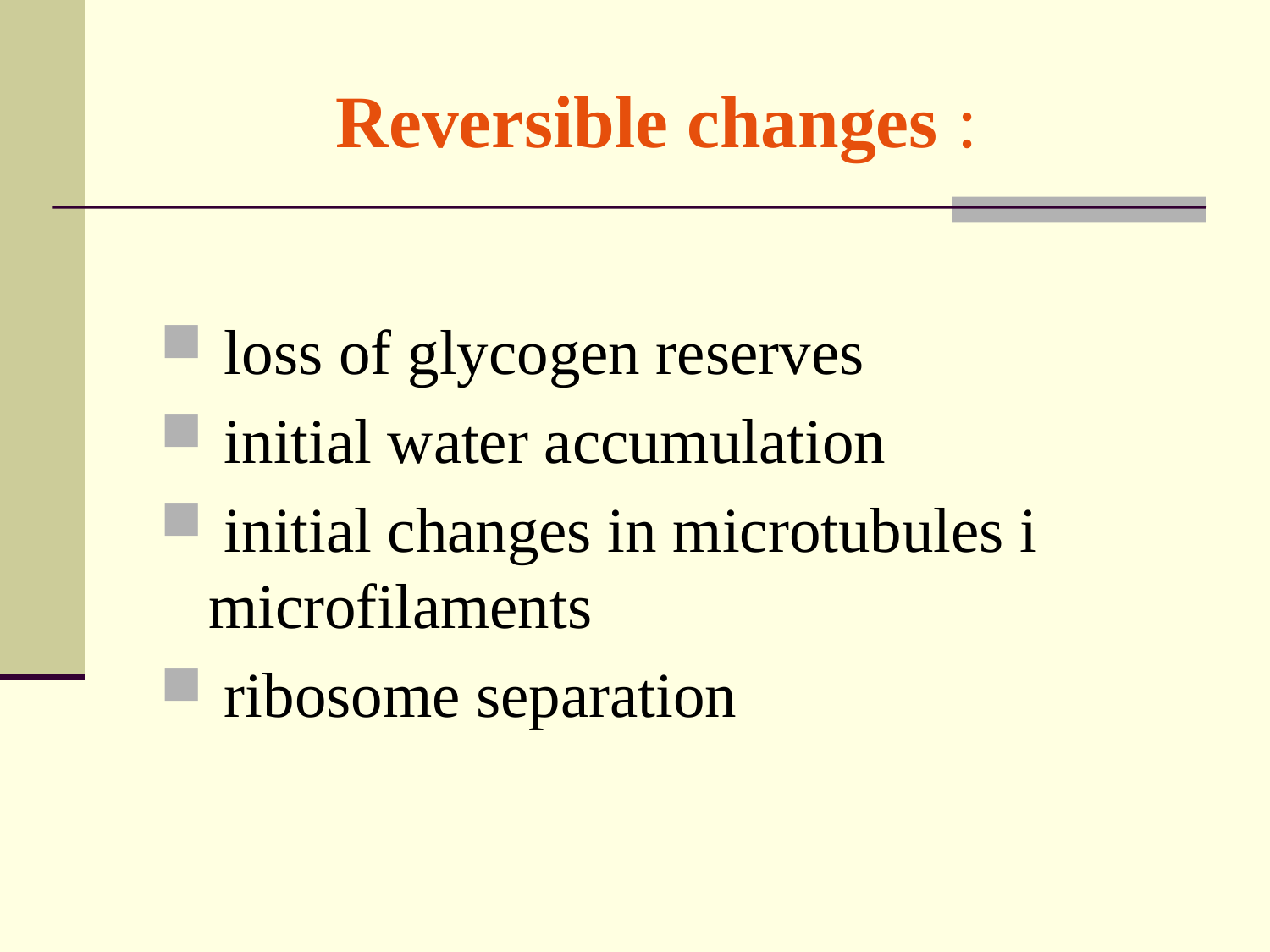

# Reversible changes :

 loss of glycogen reserves
 initial water accumulation
 initial changes in microtubules i microfilaments
 ribosome separation